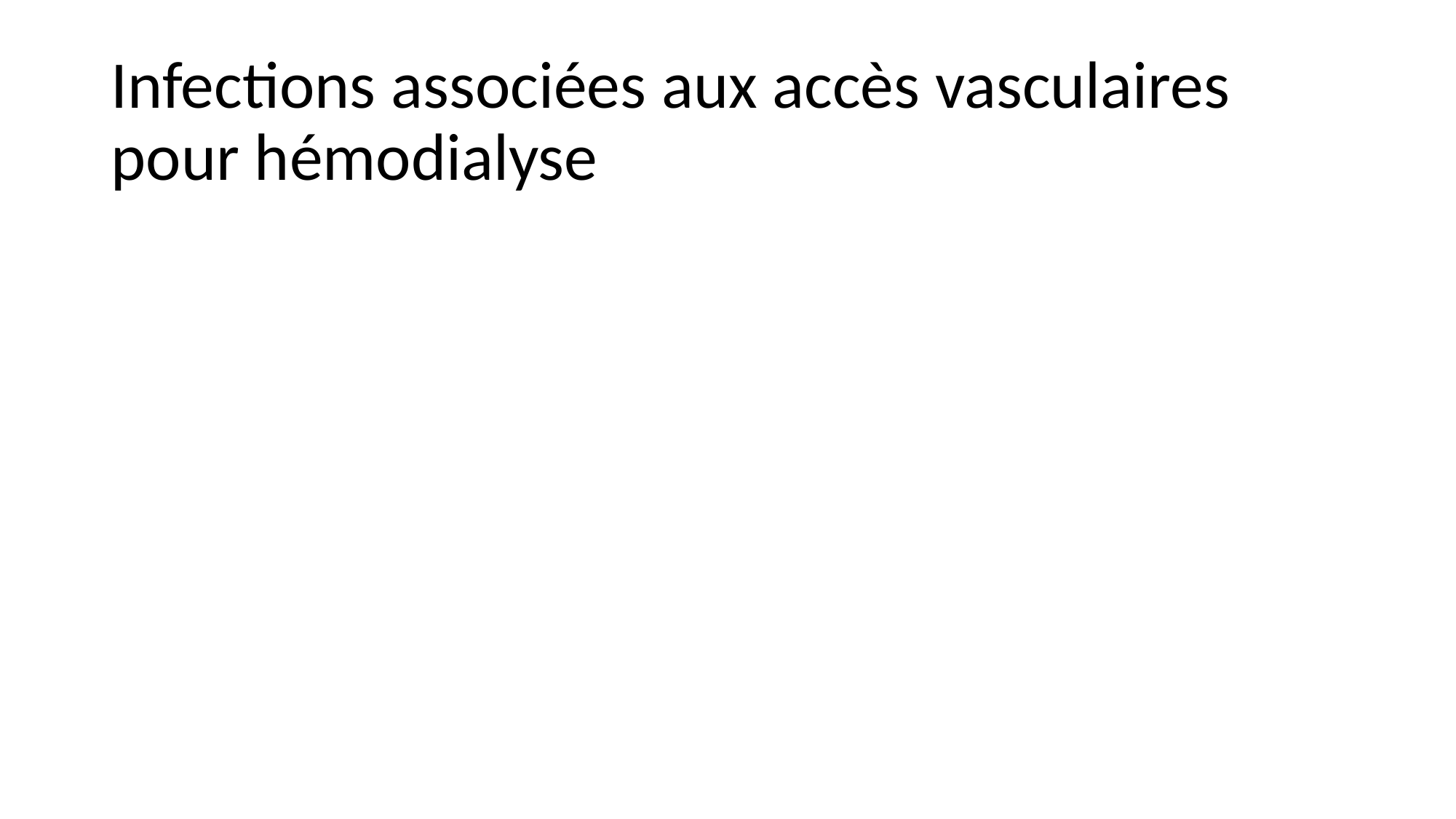

# Infections associées aux accès vasculaires pour hémodialyse